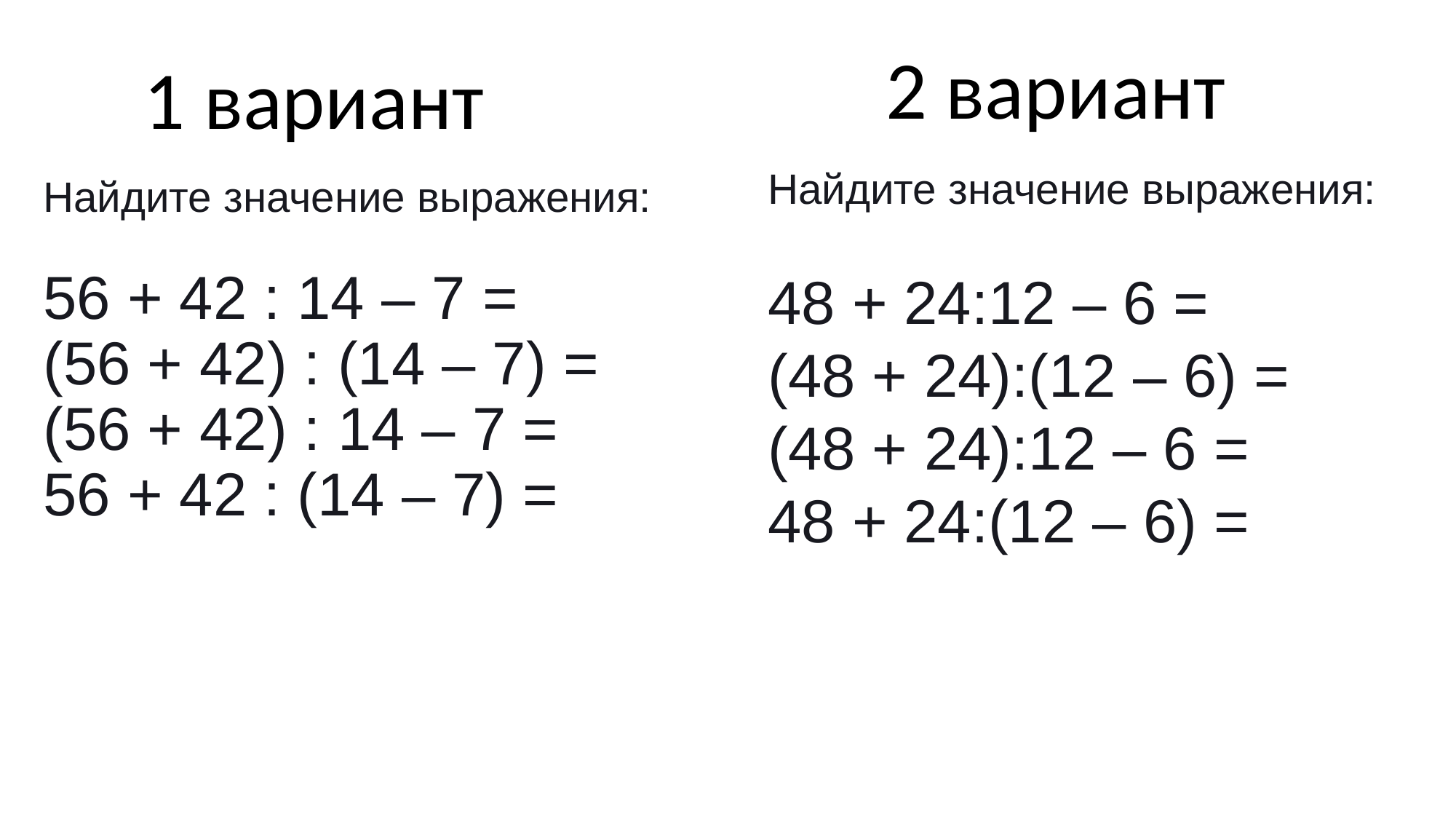

2 вариант
1 вариант
Найдите значение выражения:

48 + 24:12 – 6 =
(48 + 24):(12 – 6) =
(48 + 24):12 – 6 =
48 + 24:(12 – 6) =
# Найдите значение выражения: 56 + 42 : 14 – 7 =  (56 + 42) : (14 – 7) =  (56 + 42) : 14 – 7 =  56 + 42 : (14 – 7) =